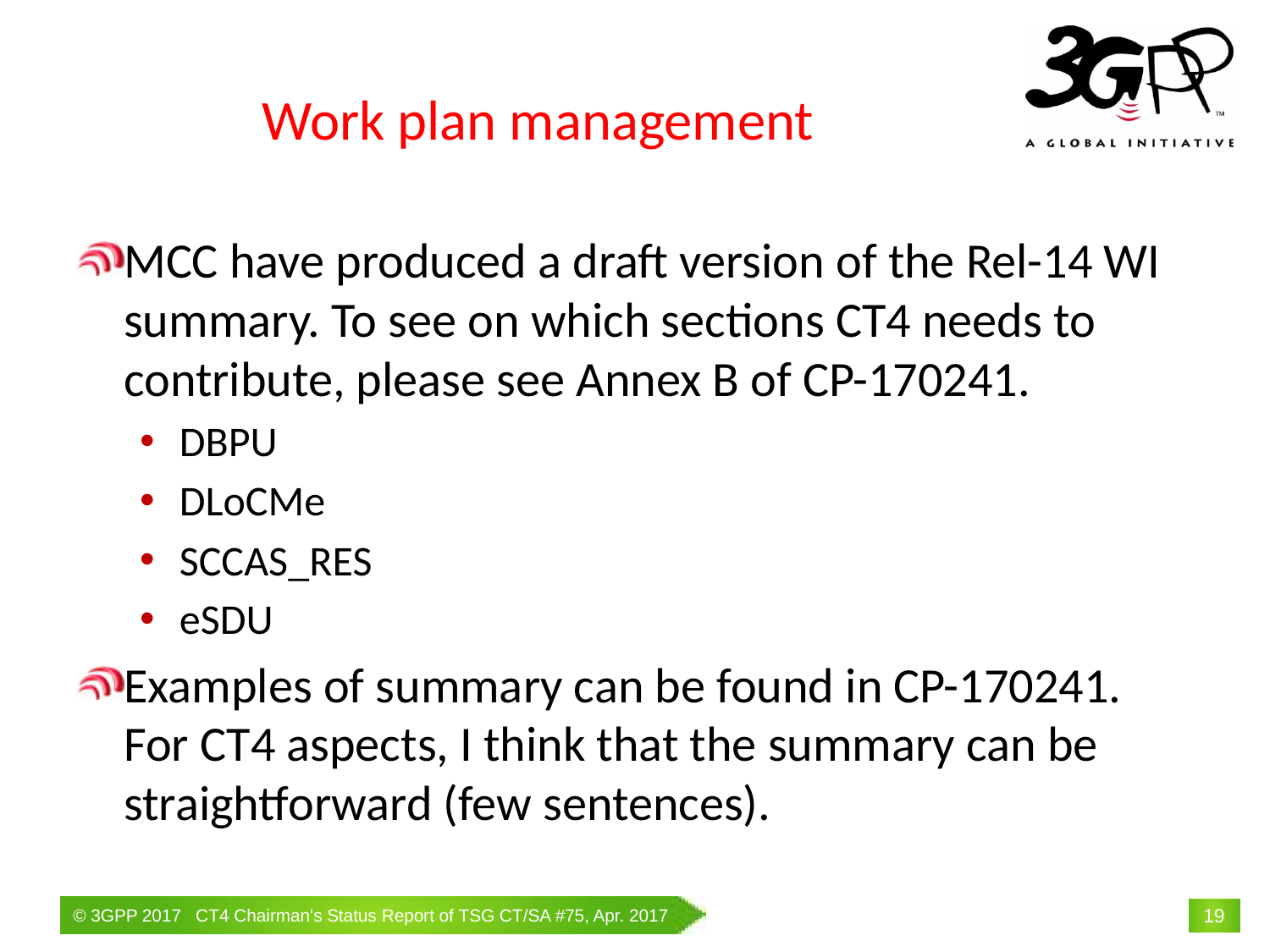

# Work plan management
MCC have produced a draft version of the Rel-14 WI summary. To see on which sections CT4 needs to contribute, please see Annex B of CP-170241.
DBPU
DLoCMe
SCCAS_RES
eSDU
Examples of summary can be found in CP-170241. For CT4 aspects, I think that the summary can be straightforward (few sentences).